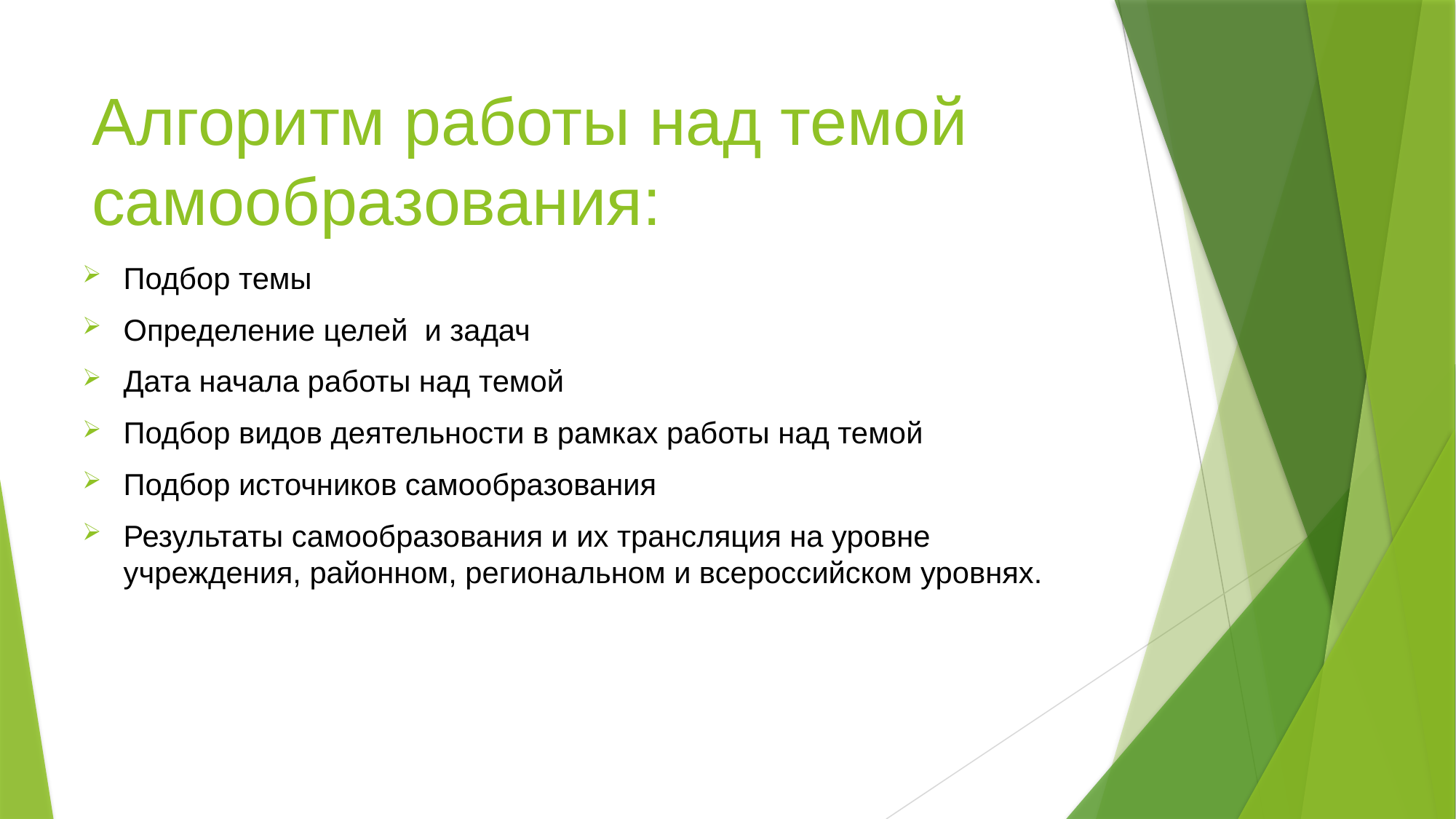

# Алгоритм работы над темой самообразования:
Подбор темы
Определение целей  и задач
Дата начала работы над темой
Подбор видов деятельности в рамках работы над темой
Подбор источников самообразования
Результаты самообразования и их трансляция на уровне учреждения, районном, региональном и всероссийском уровнях.